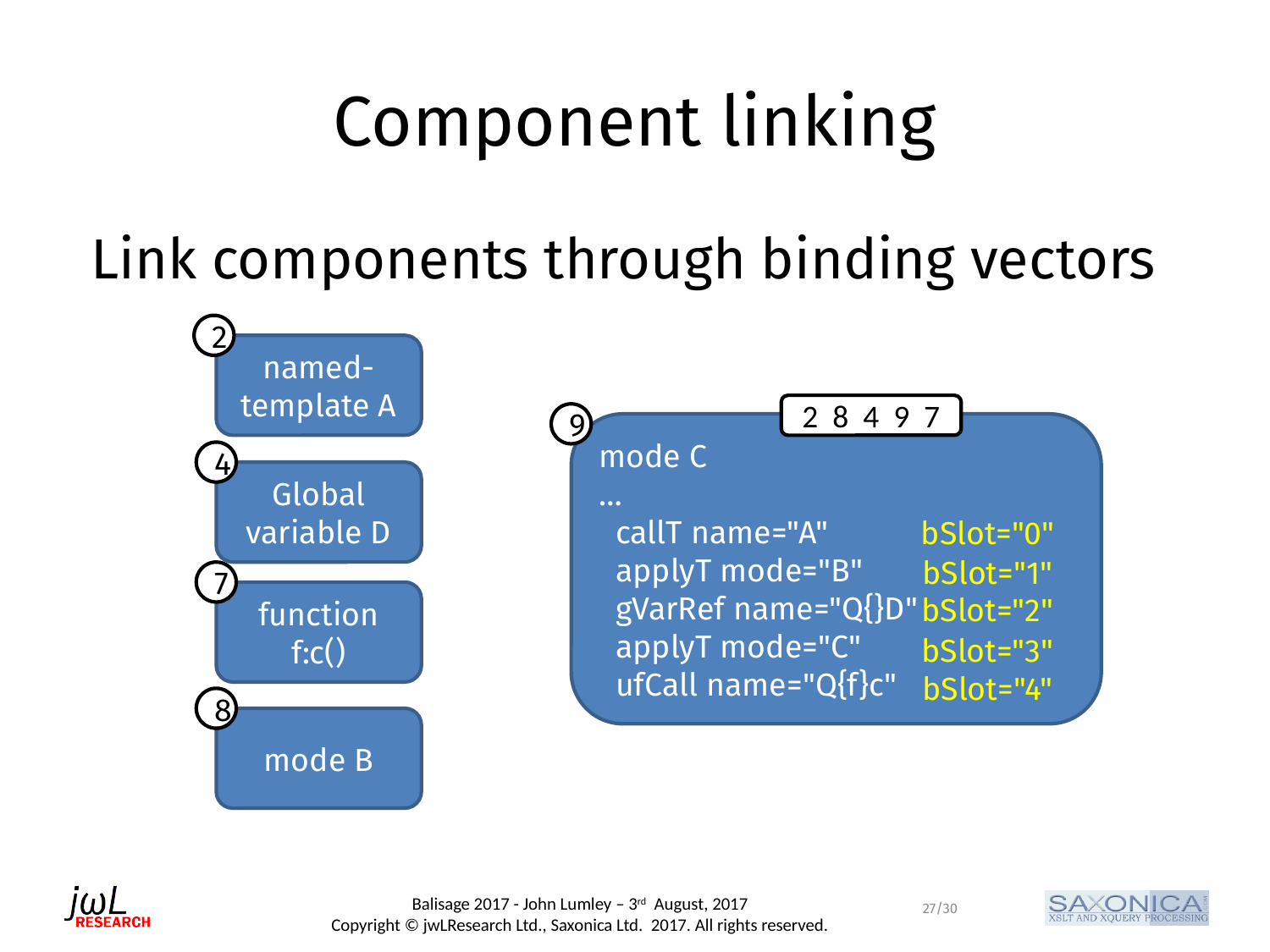

# Component linking
Link components through binding vectors
2
named-template A
2  8  4  9  7
9
mode C
…
  callT name="A"
  applyT mode="B"
  gVarRef name="Q{}D"
  applyT mode="C"
  ufCall name="Q{f}c"
4
Global variable D
bSlot="0"
bSlot="1"
bSlot="2"
bSlot="3"
bSlot="4"
7
function f:c()
8
mode B
27/30